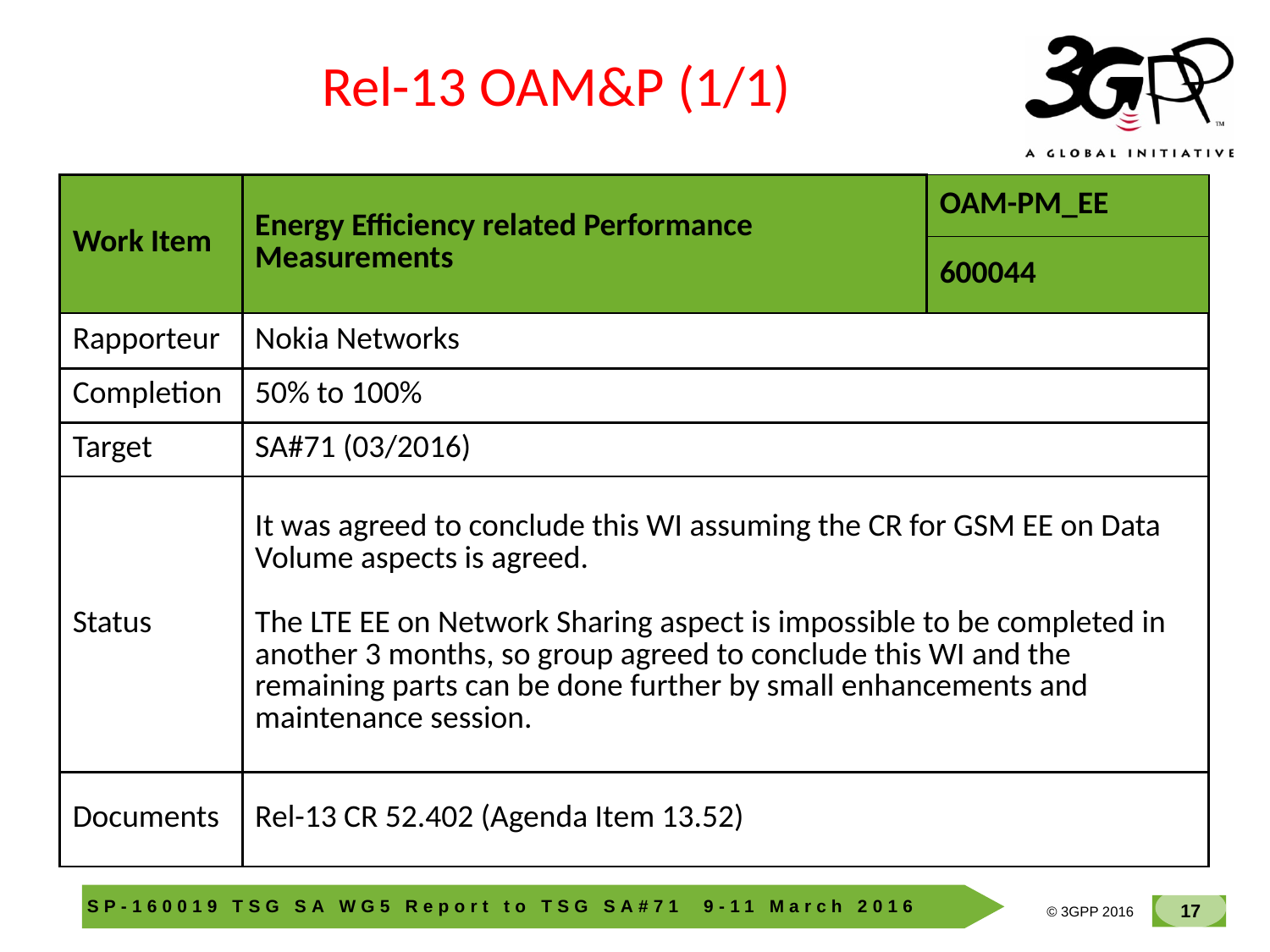

Rel-13 OAM&P (1/1)
| Work Item | Energy Efficiency related Performance Measurements | OAM-PM\_EE |
| --- | --- | --- |
|  |  | 600044 |
| Rapporteur | Nokia Networks |  |
| Completion | 50% to 100% |  |
| Target | SA#71 (03/2016) |  |
| Status | It was agreed to conclude this WI assuming the CR for GSM EE on Data Volume aspects is agreed. The LTE EE on Network Sharing aspect is impossible to be completed in another 3 months, so group agreed to conclude this WI and the remaining parts can be done further by small enhancements and maintenance session. |  |
| Documents | Rel-13 CR 52.402 (Agenda Item 13.52) |  |